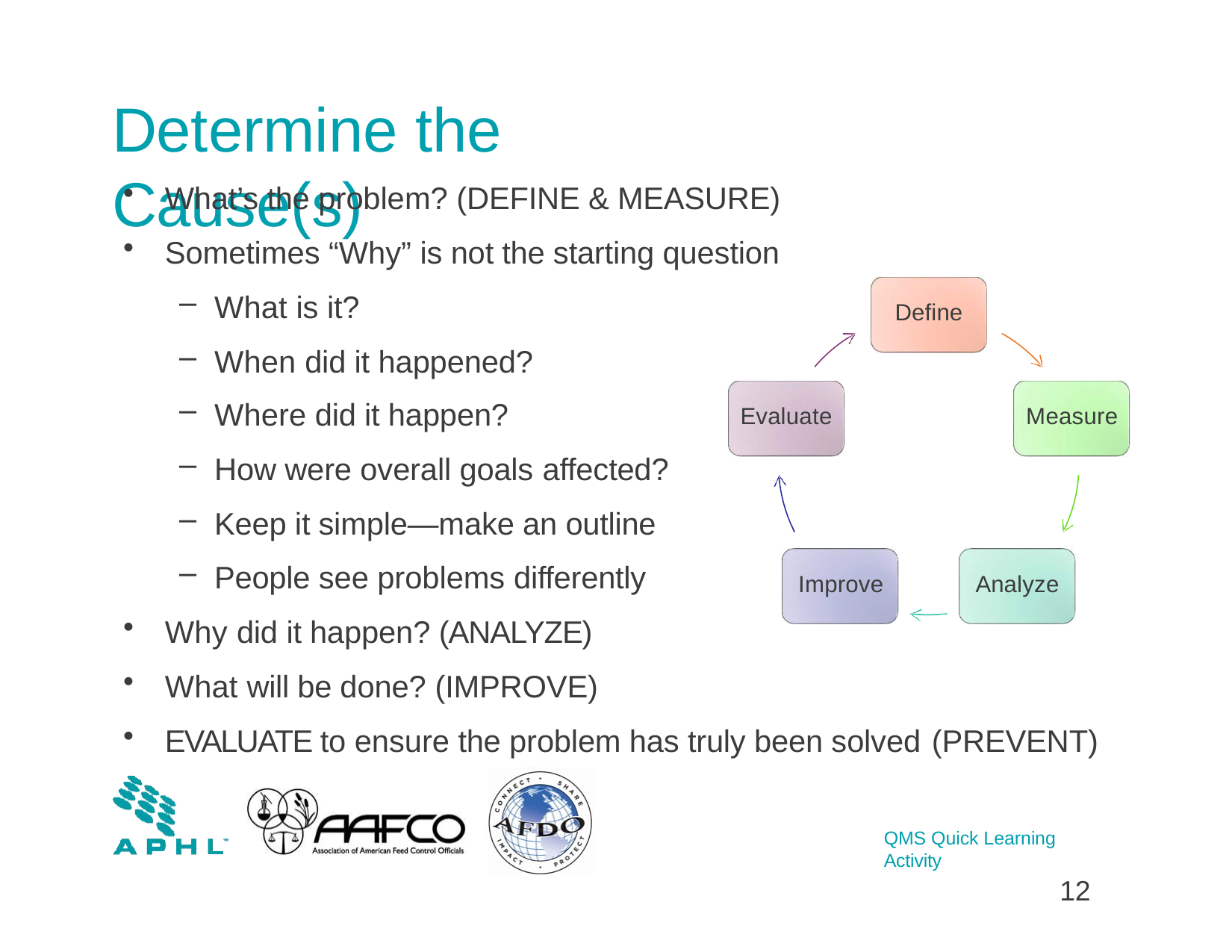

# Determine the Cause(s)
What’s the problem? (DEFINE & MEASURE)
Sometimes “Why” is not the starting question
What is it?
When did it happened?
Where did it happen?
How were overall goals affected?
Keep it simple—make an outline
People see problems differently
Why did it happen? (ANALYZE)
What will be done? (IMPROVE)
EVALUATE to ensure the problem has truly been solved (PREVENT)

Define

Evaluate
Measure

Improve
Analyze

QMS Quick Learning Activity
12